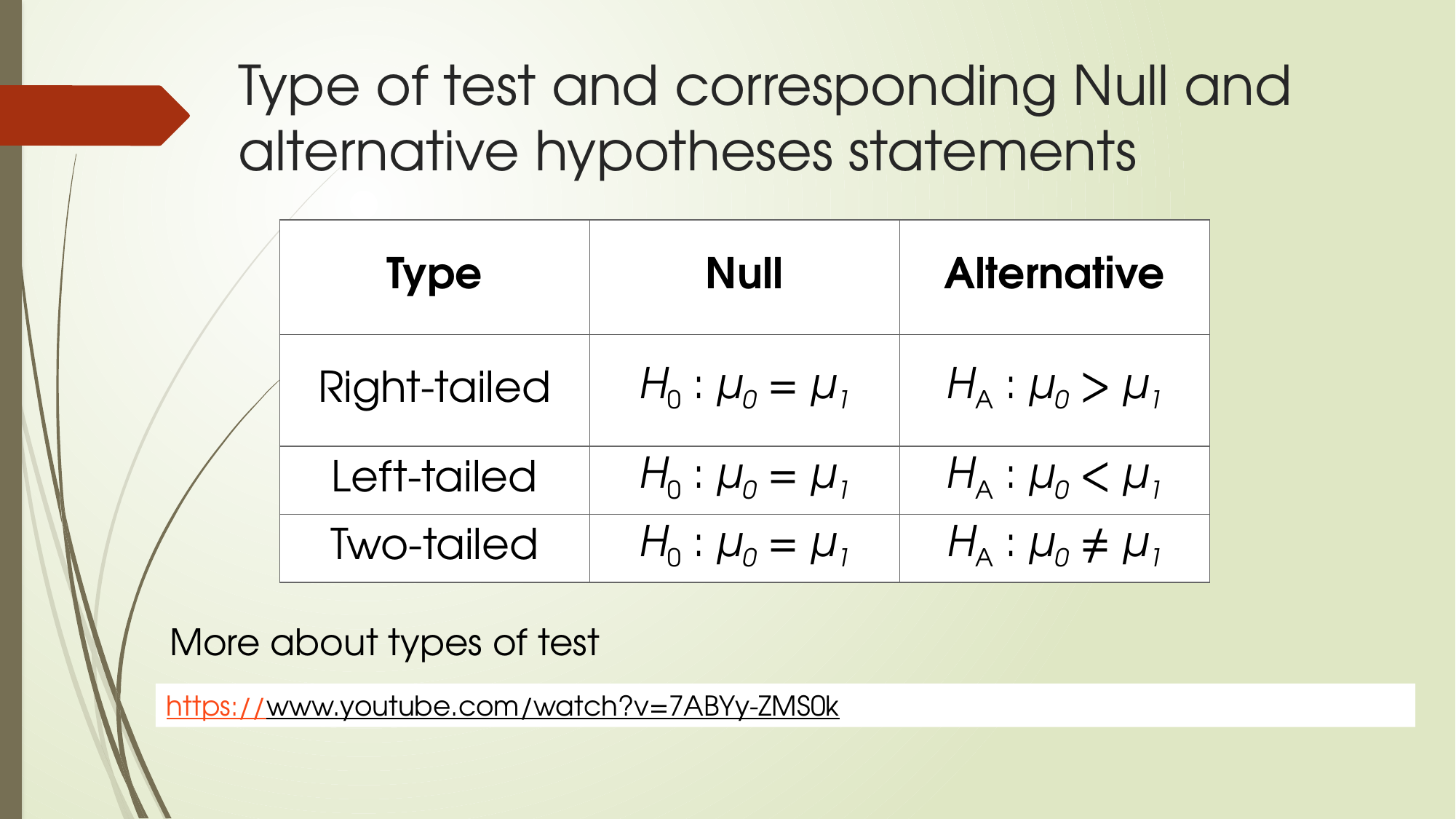

# Type of test and corresponding Null and alternative hypotheses statements
| Type | Null | Alternative |
| --- | --- | --- |
| Right-tailed | H0 : μ0 = μ1 | HA : μ0 > μ1 |
| Left-tailed | H0 : μ0 = μ1 | HA : μ0 < μ1 |
| Two-tailed | H0 : μ0 = μ1 | HA : μ0 ≠ μ1 |
More about types of test
https://www.youtube.com/watch?v=7ABYy-ZMS0k